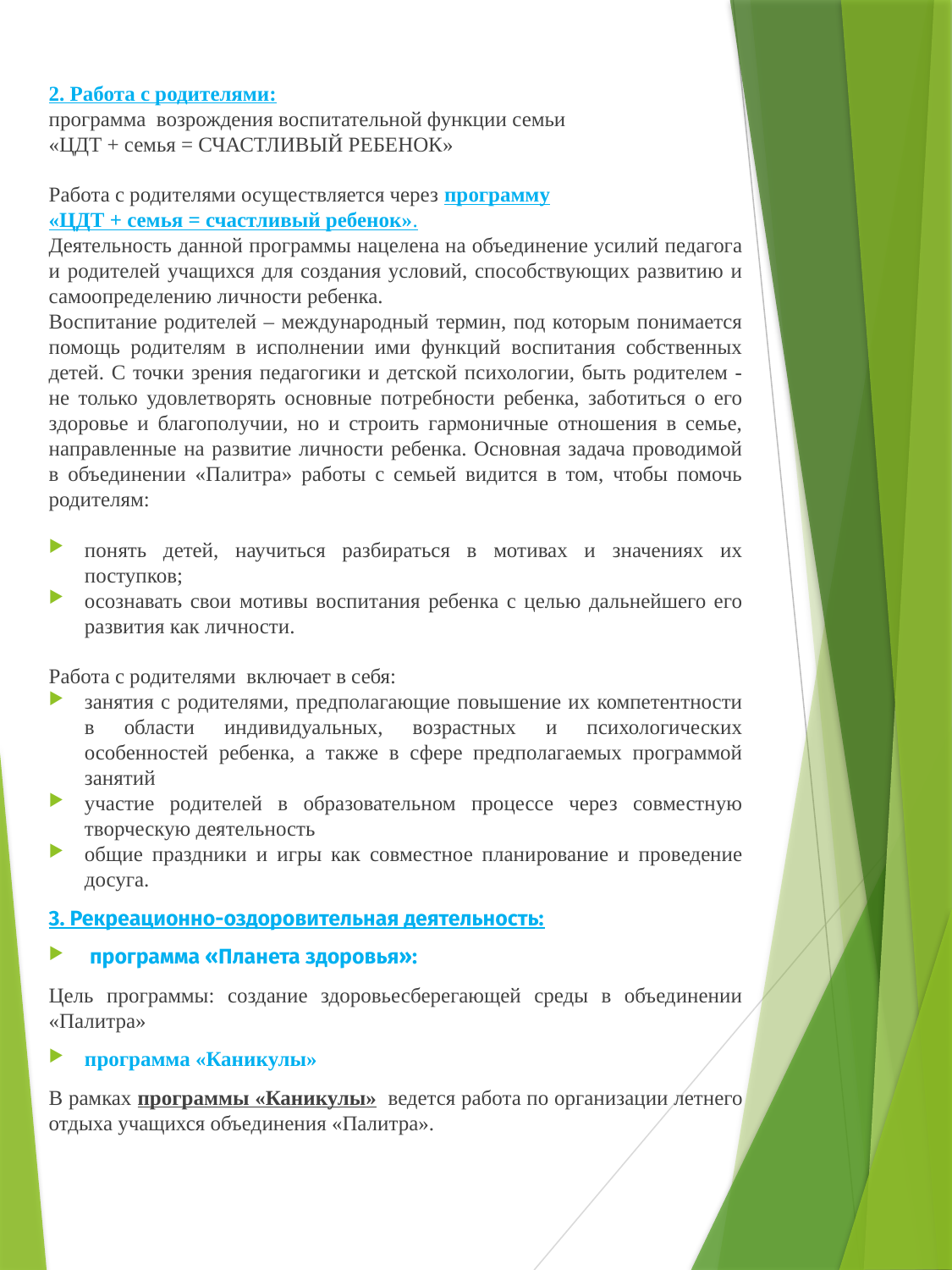

2. Работа с родителями:
программа  возрождения воспитательной функции семьи
«ЦДТ + семья = СЧАСТЛИВЫЙ РЕБЕНОК»

Работа с родителями осуществляется через программу
«ЦДТ + семья = счастливый ребенок».
Деятельность данной программы нацелена на объединение усилий педагога и родителей учащихся для создания условий, способствующих развитию и самоопределению личности ребенка.
Воспитание родителей – международный термин, под которым понимается помощь родителям в исполнении ими функций воспитания собственных детей. С точки зрения педагогики и детской психологии, быть родителем - не только удовлетворять основные потребности ребенка, заботиться о его здоровье и благополучии, но и строить гармоничные отношения в семье, направленные на развитие личности ребенка. Основная задача проводимой в объединении «Палитра» работы с семьей видится в том, чтобы помочь родителям:

понять детей, научиться разбираться в мотивах и значениях их поступков;
осознавать свои мотивы воспитания ребенка с целью дальнейшего его развития как личности.

Работа с родителями  включает в себя:
занятия с родителями, предполагающие повышение их компетентности в области индивидуальных, возрастных и психологических особенностей ребенка, а также в сфере предполагаемых программой занятий
участие родителей в образовательном процессе через совместную творческую деятельность
общие праздники и игры как совместное планирование и проведение досуга.
3. Рекреационно-оздоровительная деятельность:
 программа «Планета здоровья»:
Цель программы: создание здоровьесберегающей среды в объединении «Палитра»
программа «Каникулы»
В рамках программы «Каникулы»  ведется работа по организации летнего отдыха учащихся объединения «Палитра».